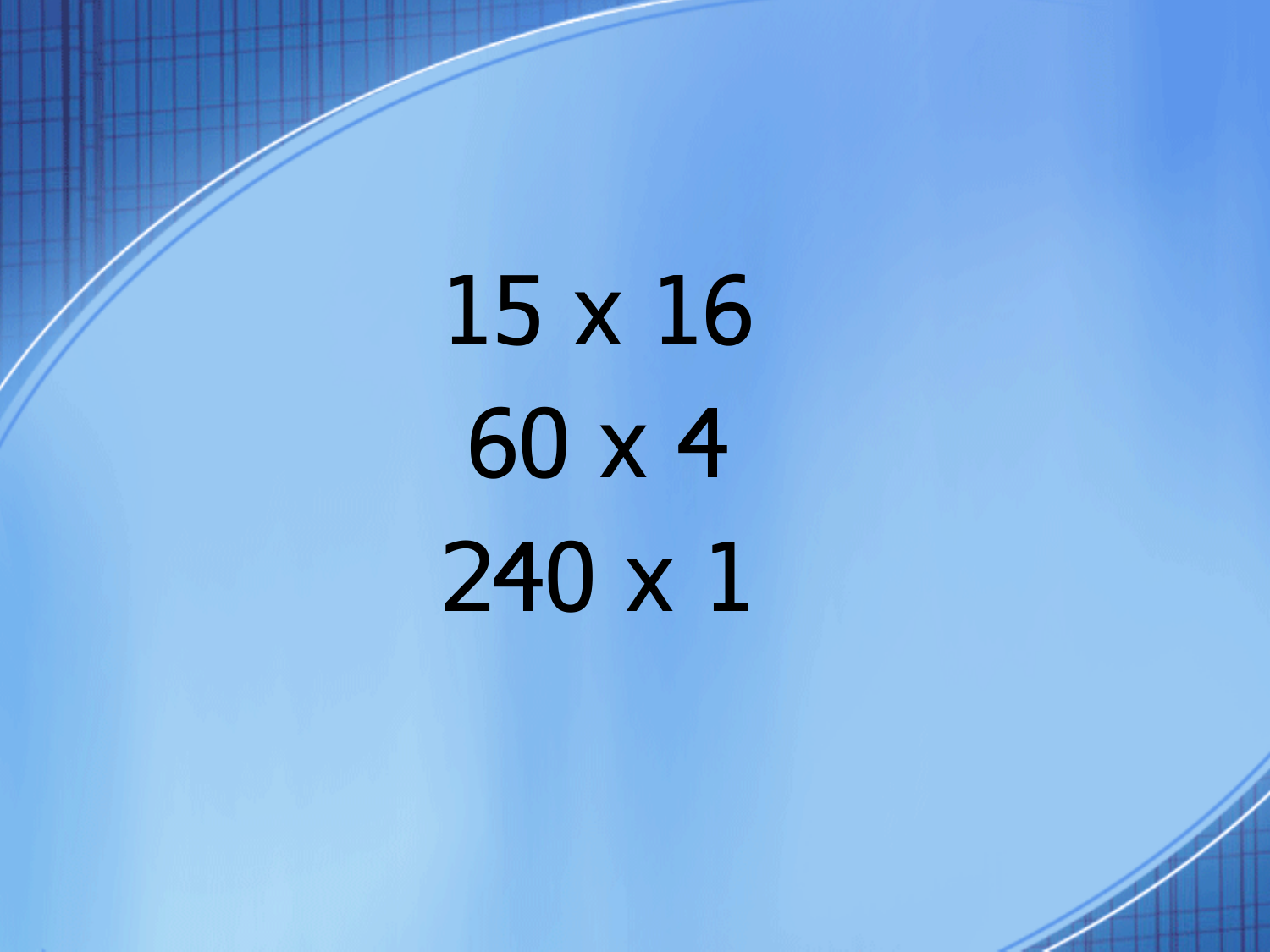

15 x 16
60 x 4
240 x 1